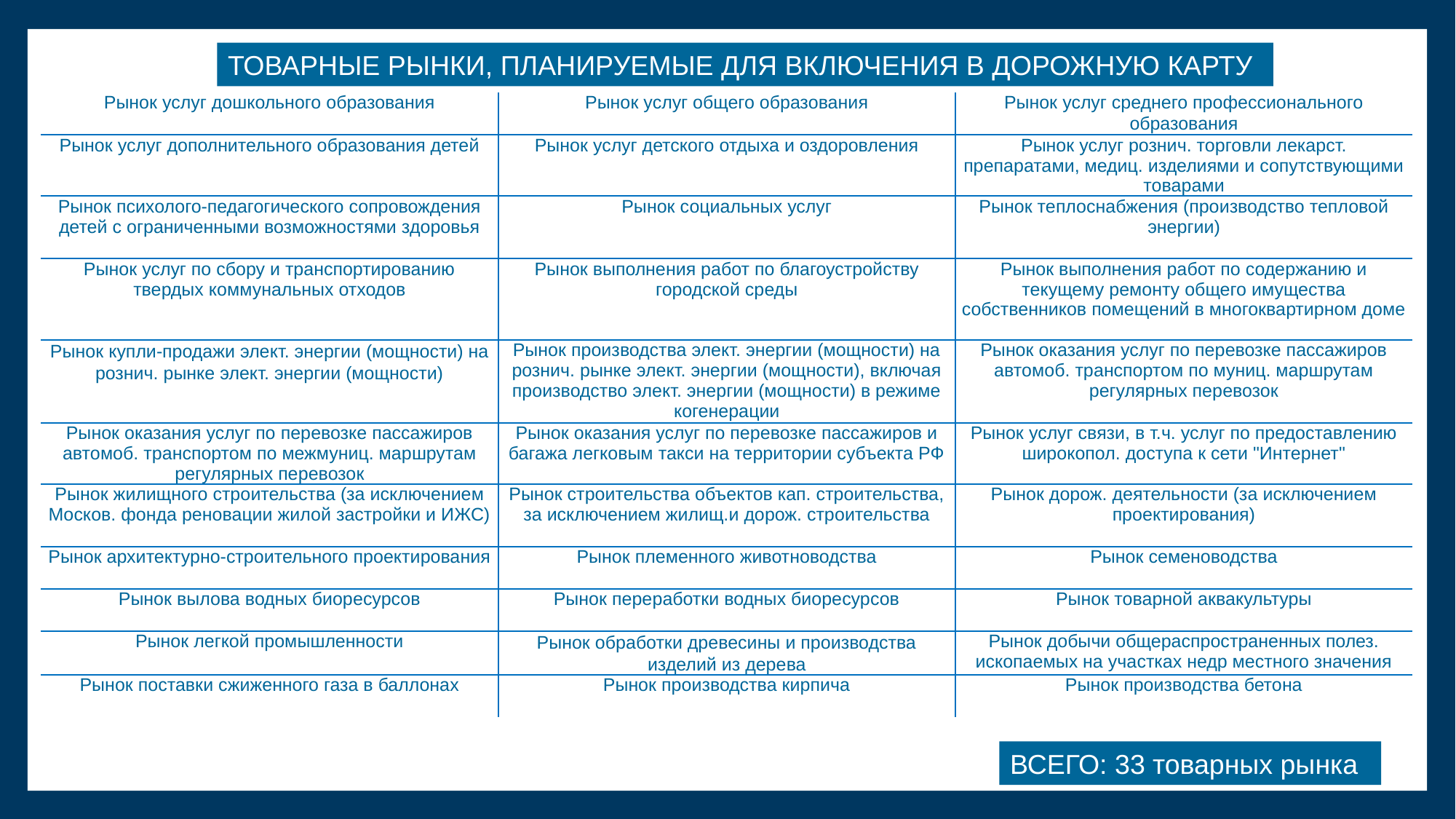

ТОВАРНЫЕ РЫНКИ, ПЛАНИРУЕМЫЕ ДЛЯ ВКЛЮЧЕНИЯ В ДОРОЖНУЮ КАРТУ
| Рынок услуг дошкольного образования | Рынок услуг общего образования | Рынок услуг среднего профессионального образования |
| --- | --- | --- |
| Рынок услуг дополнительного образования детей | Рынок услуг детского отдыха и оздоровления | Рынок услуг рознич. торговли лекарст. препаратами, медиц. изделиями и сопутствующими товарами |
| Рынок психолого-педагогического сопровождения детей с ограниченными возможностями здоровья | Рынок социальных услуг | Рынок теплоснабжения (производство тепловой энергии) |
| Рынок услуг по сбору и транспортированию твердых коммунальных отходов | Рынок выполнения работ по благоустройству городской среды | Рынок выполнения работ по содержанию и текущему ремонту общего имущества собственников помещений в многоквартирном доме |
| Рынок купли-продажи элект. энергии (мощности) на рознич. рынке элект. энергии (мощности) | Рынок производства элект. энергии (мощности) на рознич. рынке элект. энергии (мощности), включая производство элект. энергии (мощности) в режиме когенерации | Рынок оказания услуг по перевозке пассажиров автомоб. транспортом по муниц. маршрутам регулярных перевозок |
| Рынок оказания услуг по перевозке пассажиров автомоб. транспортом по межмуниц. маршрутам регулярных перевозок | Рынок оказания услуг по перевозке пассажиров и багажа легковым такси на территории субъекта РФ | Рынок услуг связи, в т.ч. услуг по предоставлению широкопол. доступа к сети "Интернет" |
| Рынок жилищного строительства (за исключением Москов. фонда реновации жилой застройки и ИЖС) | Рынок строительства объектов кап. строительства, за исключением жилищ.и дорож. строительства | Рынок дорож. деятельности (за исключением проектирования) |
| Рынок архитектурно-строительного проектирования | Рынок племенного животноводства | Рынок семеноводства |
| Рынок вылова водных биоресурсов | Рынок переработки водных биоресурсов | Рынок товарной аквакультуры |
| Рынок легкой промышленности | Рынок обработки древесины и производства изделий из дерева | Рынок добычи общераспространенных полез. ископаемых на участках недр местного значения |
| Рынок поставки сжиженного газа в баллонах | Рынок производства кирпича | Рынок производства бетона |
ВСЕГО: 33 товарных рынка